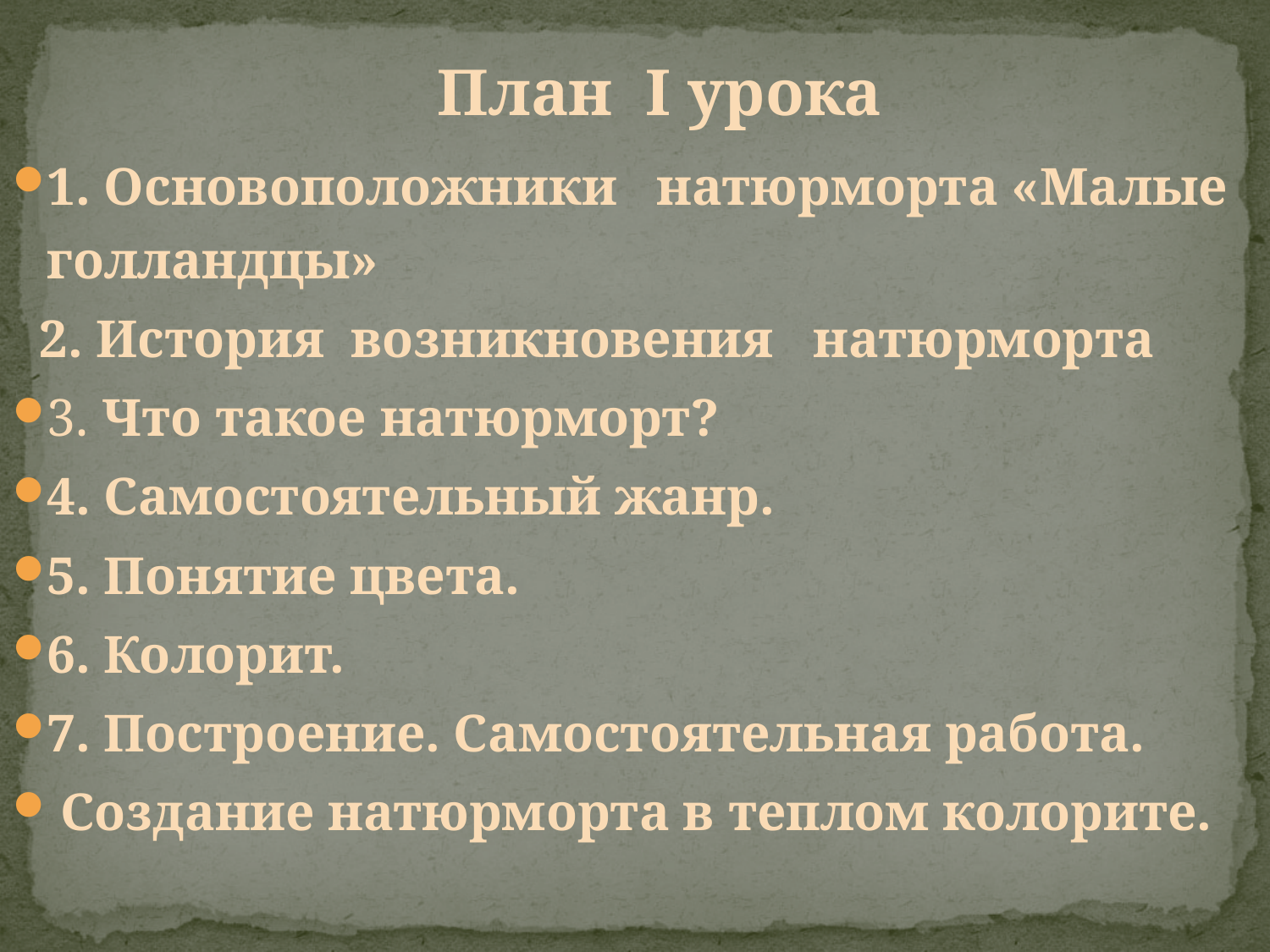

План  I урока
1. Основоположники   натюрморта «Малые голландцы»
  2. История  возникновения   натюрморта
3. Что такое натюрморт?
4. Самостоятельный жанр.
5. Понятие цвета.
6. Колорит.
7. Построение. Самостоятельная работа.
 Создание натюрморта в теплом колорите.